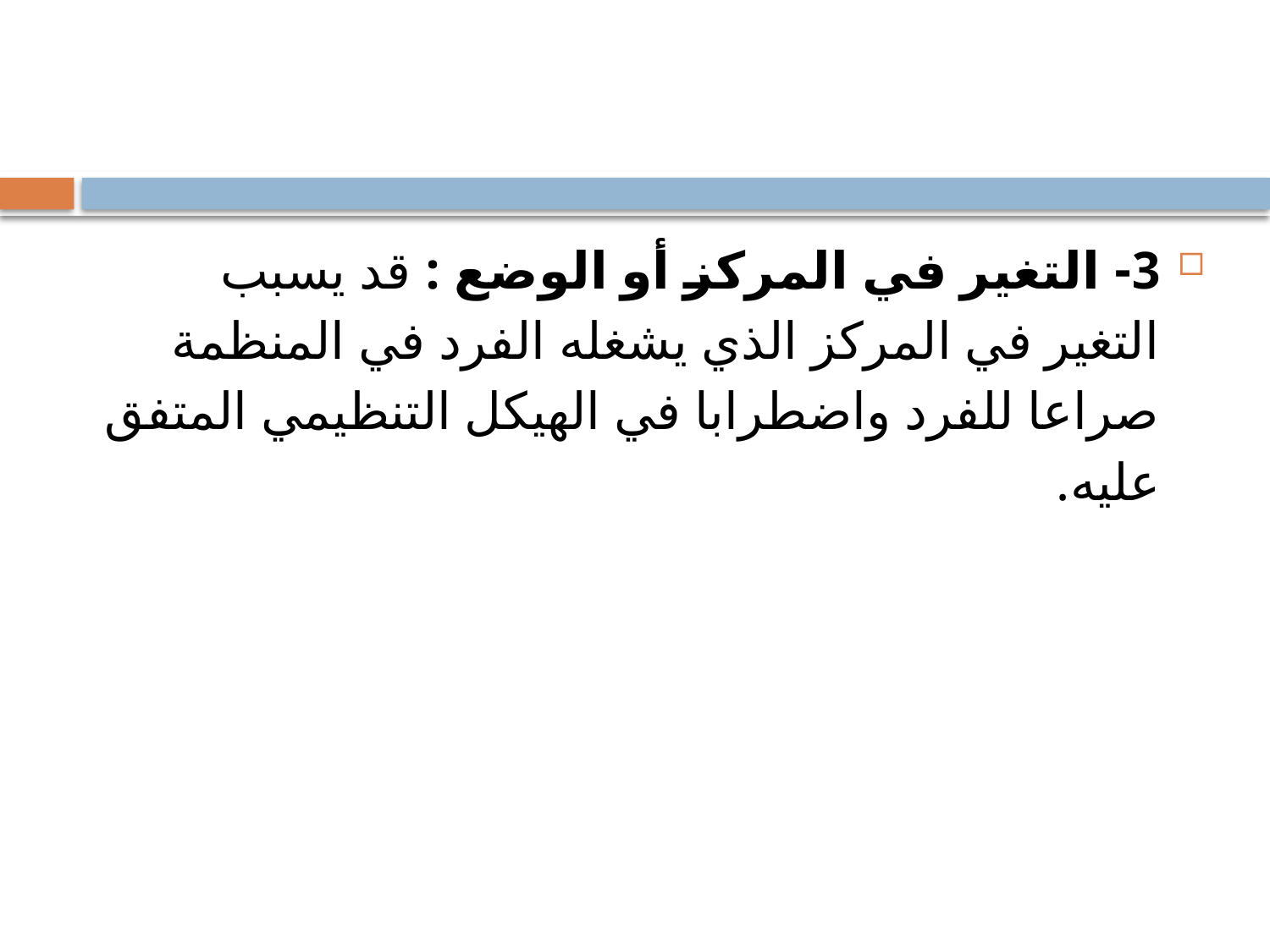

3- التغير في المركز أو الوضع : قد يسبب التغير في المركز الذي يشغله الفرد في المنظمة صراعا للفرد واضطرابا في الهيكل التنظيمي المتفق عليه.